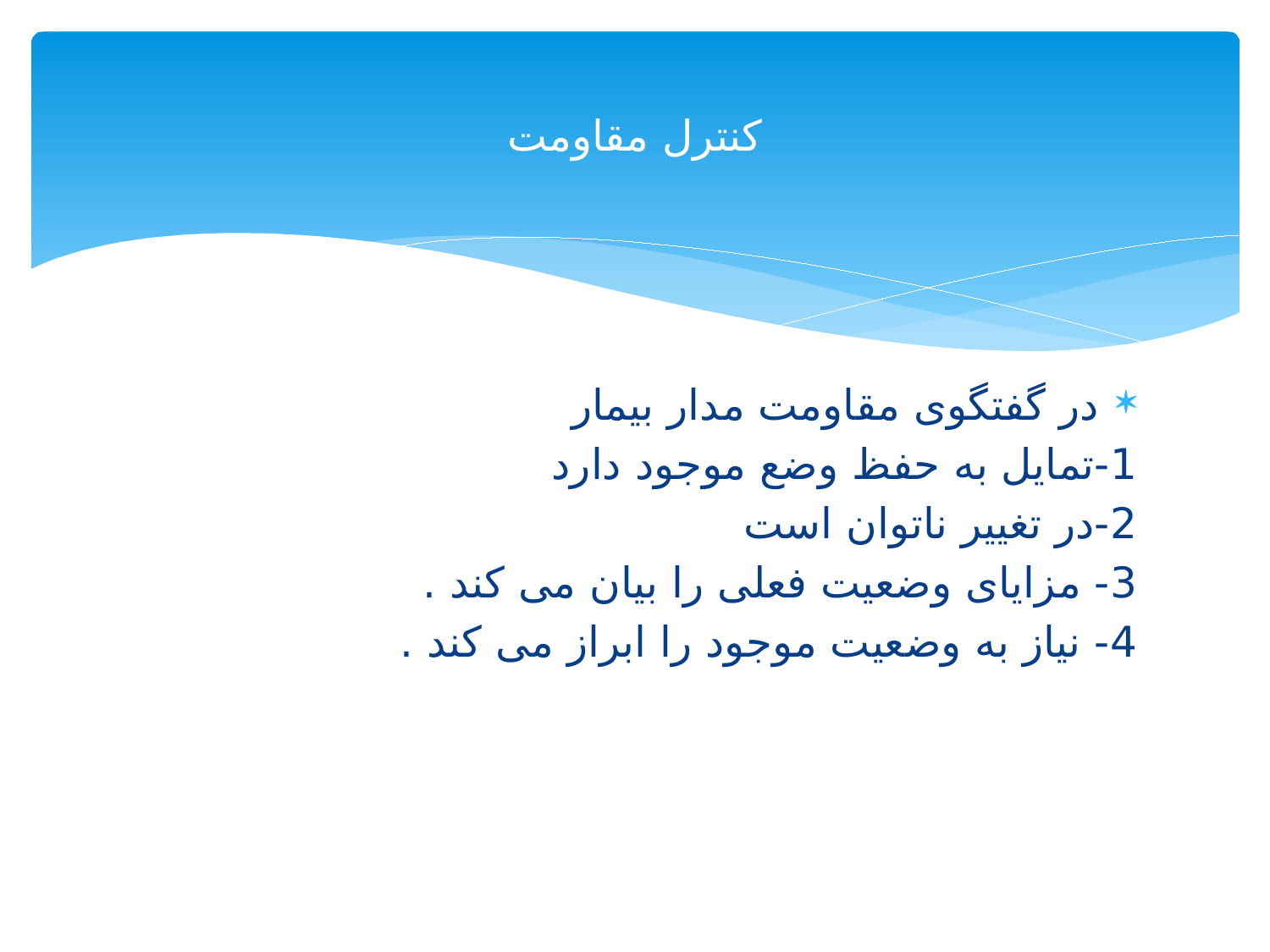

# کنترل مقاومت
در گفتگوی مقاومت مدار بیمار
1-تمایل به حفظ وضع موجود دارد
2-در تغییر ناتوان است
3- مزایای وضعیت فعلی را بیان می کند .
4- نیاز به وضعیت موجود را ابراز می کند .